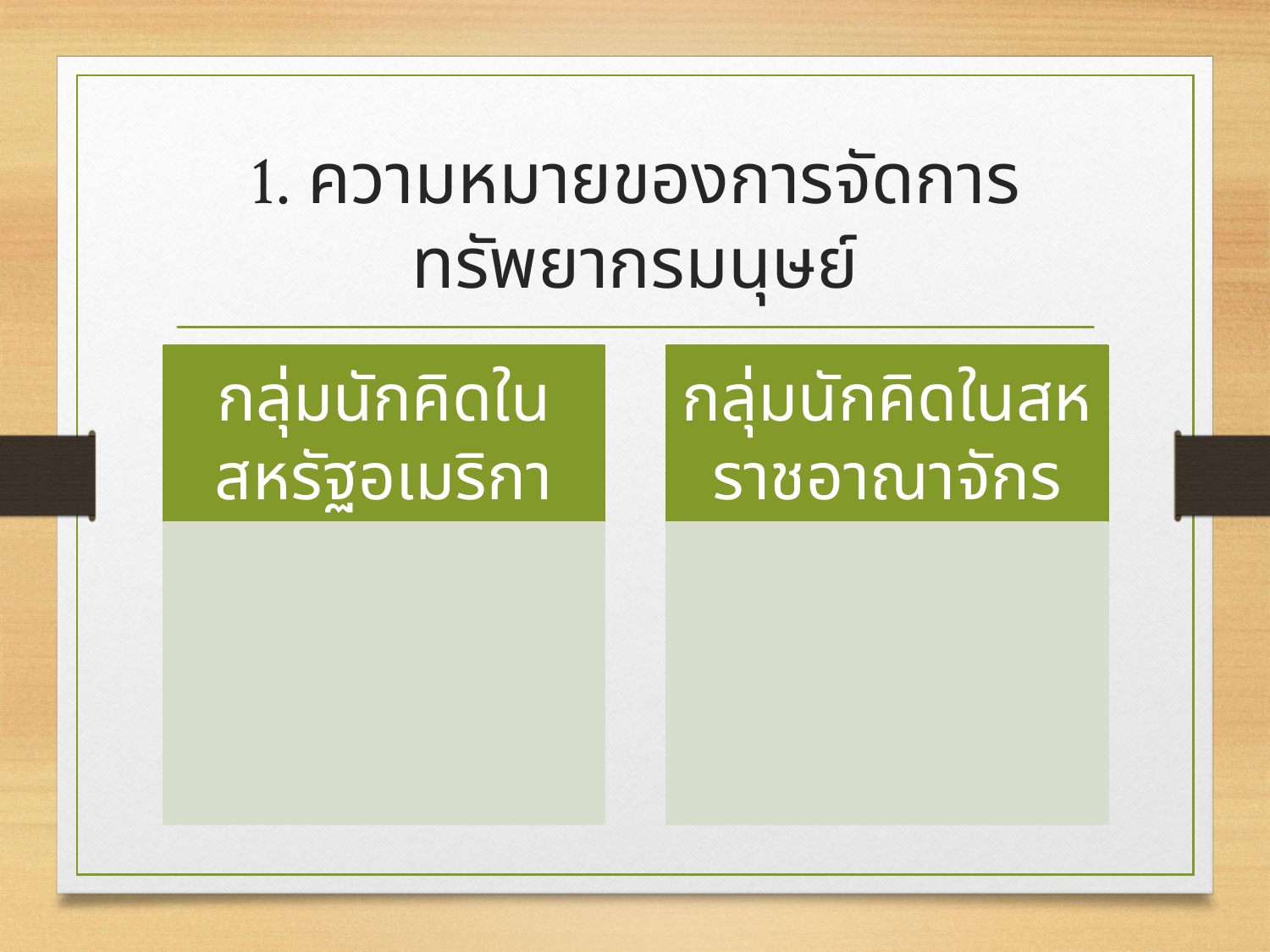

# 1. ความหมายของการจัดการทรัพยากรมนุษย์
กลุ่มนักคิดในสหรัฐอเมริกา
กลุ่มนักคิดในสหราชอาณาจักร